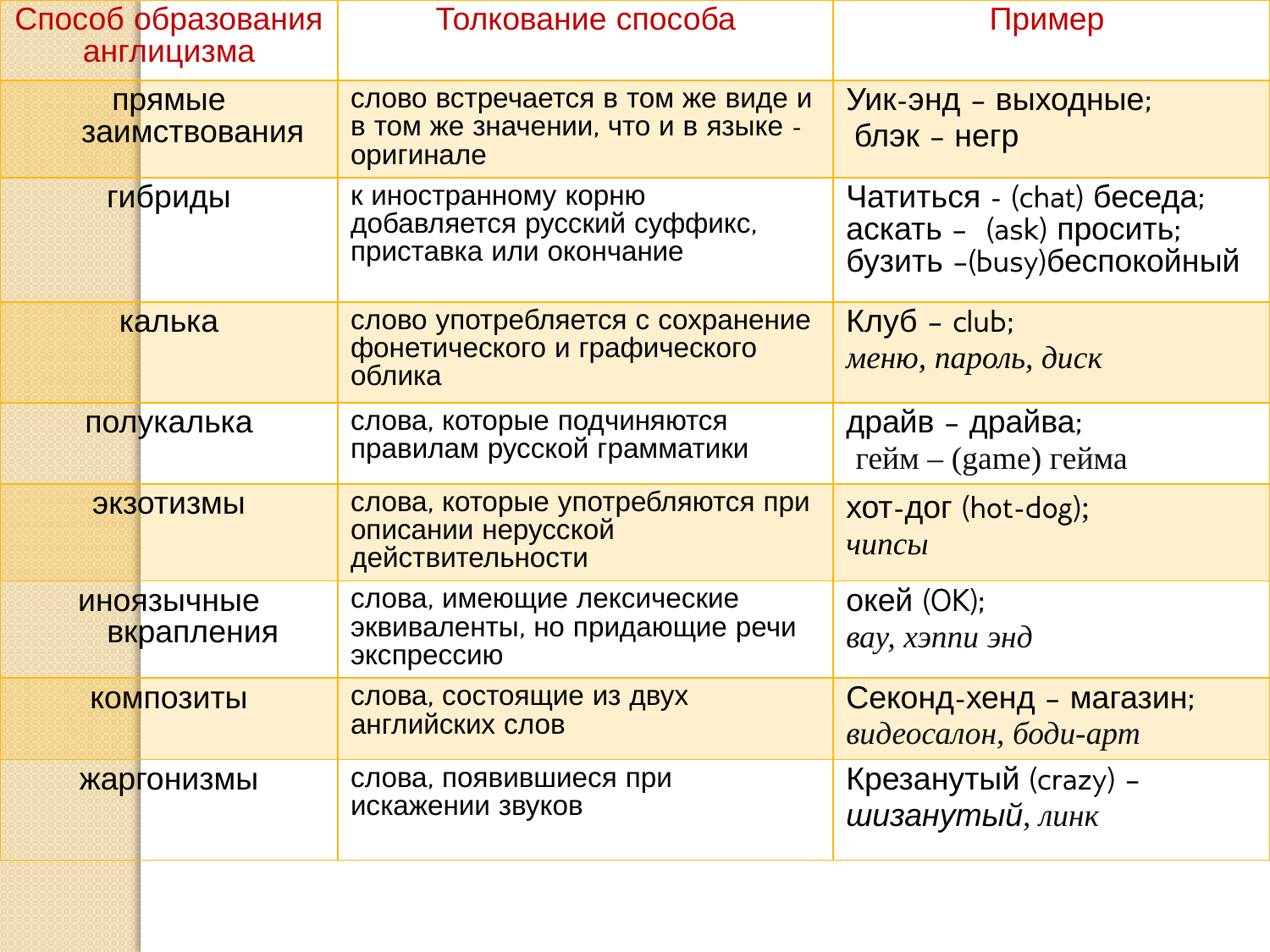

| Способ образования англицизма | Толкование способа | Пример |
| --- | --- | --- |
| прямые заимствования | слово встречается в том же виде и в том же значении, что и в языке - оригинале | Уик-энд – выходные; блэк – негр |
| гибриды | к иностранному корню добавляется русский суффикс, приставка или окончание | Чатиться - (chat) беседа; аскать – (ask) просить; бузить –(busy)беспокойный |
| калька | слово употребляется с сохранение фонетического и графического облика | Клуб – club; меню, пароль, диск |
| полукалька | слова, которые подчиняются правилам русской грамматики | драйв – драйва; гейм – (game) гейма |
| экзотизмы | слова, которые употребляются при описании нерусской действительности | хот-дог (hot-dog); чипсы |
| иноязычные вкрапления | слова, имеющие лексические эквиваленты, но придающие речи экспрессию | окей (OK); вау, хэппи энд |
| композиты | слова, состоящие из двух английских слов | Секонд-хенд – магазин; видеосалон, боди-арт |
| жаргонизмы | слова, появившиеся при искажении звуков | Крезанутый (crazy) – шизанутый, линк |